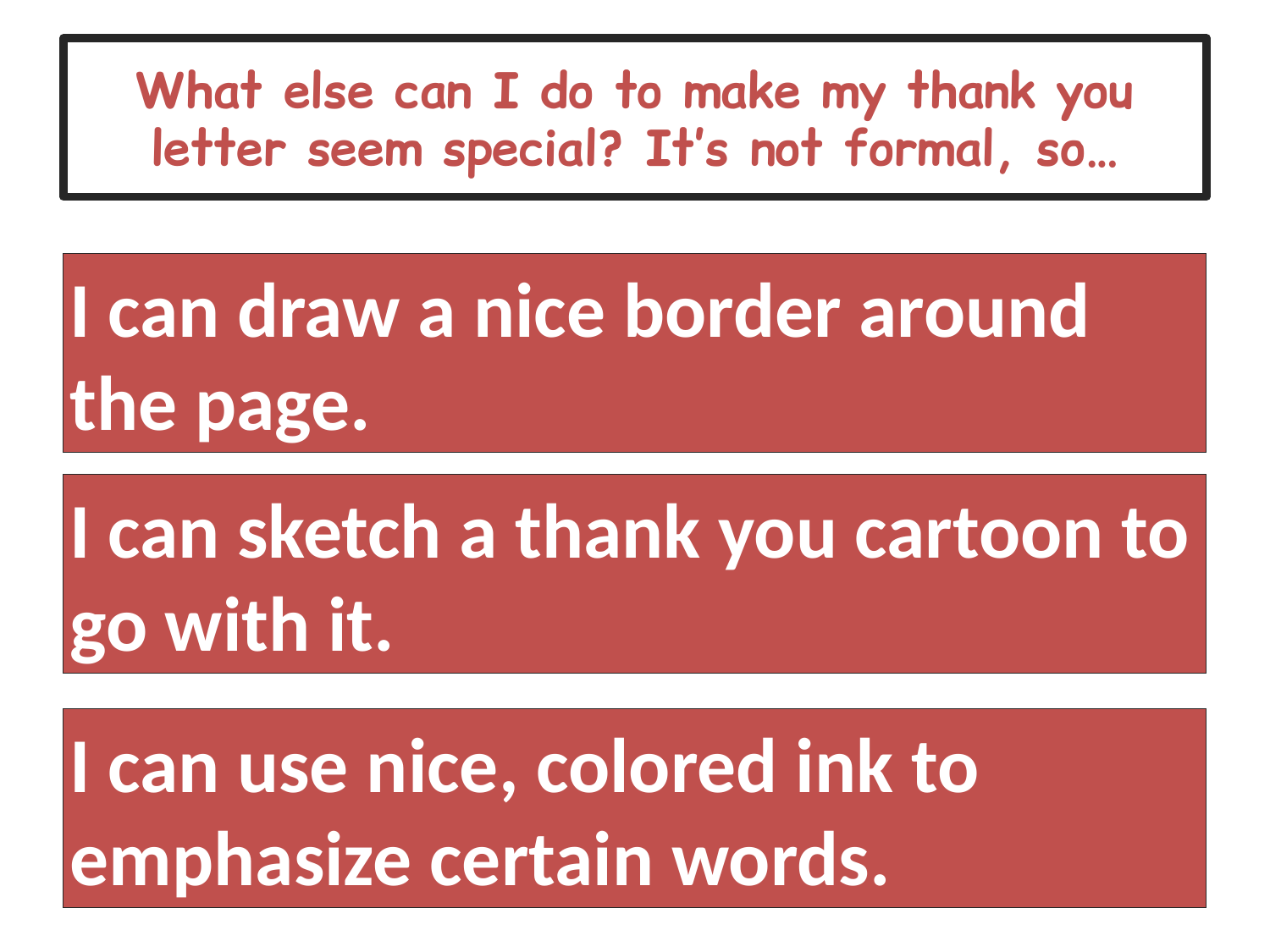

# What else can I do to make my thank you letter seem special? It’s not formal, so…
I can draw a nice border around the page.
I can sketch a thank you cartoon to go with it.
I can use nice, colored ink to emphasize certain words.